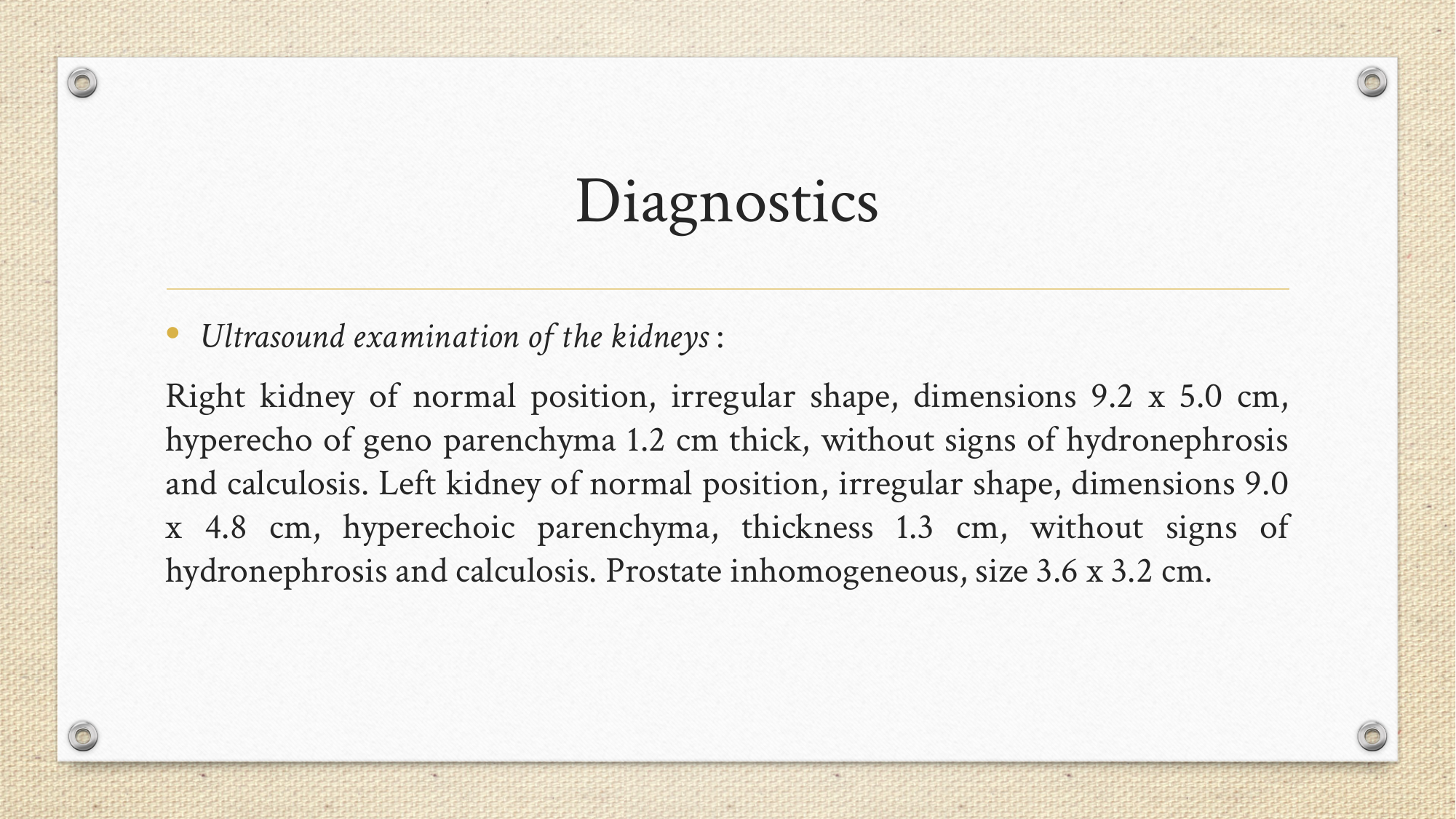

# Diagnostics
Ultrasound examination of the kidneys :
Right kidney of normal position, irregular shape, dimensions 9.2 x 5.0 cm, hyperecho of geno parenchyma 1.2 cm thick, without signs of hydronephrosis and calculosis. Left kidney of normal position, irregular shape, dimensions 9.0 x 4.8 cm, hyperechoic parenchyma, thickness 1.3 cm, without signs of hydronephrosis and calculosis. Prostate inhomogeneous, size 3.6 x 3.2 cm.